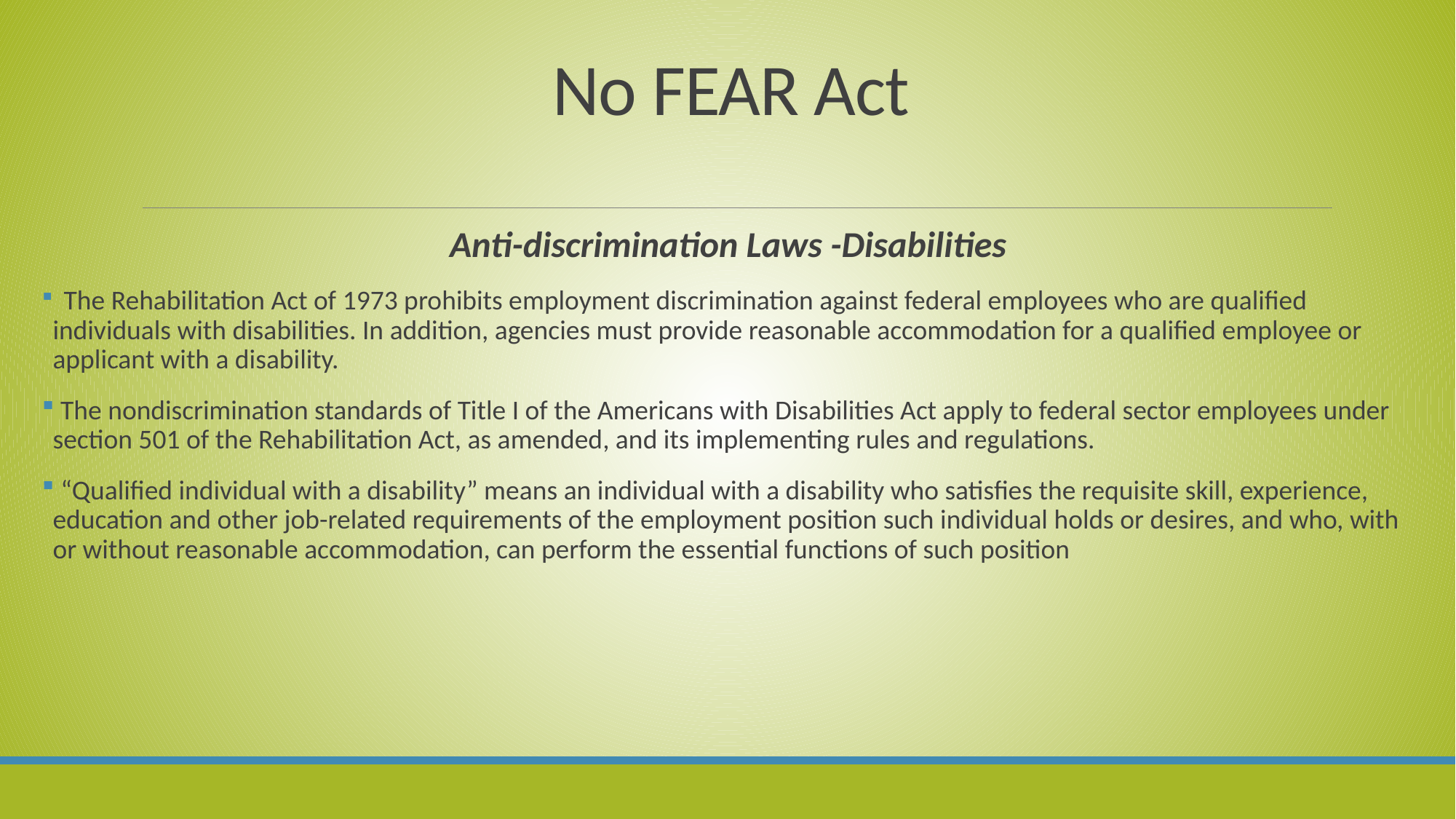

# No FEAR Act
Anti-discrimination Laws -Disabilities
  The Rehabilitation Act of 1973 prohibits employment discrimination against federal employees who are qualified individuals with disabilities. In addition, agencies must provide reasonable accommodation for a qualified employee or applicant with a disability.
 The nondiscrimination standards of Title I of the Americans with Disabilities Act apply to federal sector employees under section 501 of the Rehabilitation Act, as amended, and its implementing rules and regulations.
 “Qualified individual with a disability” means an individual with a disability who satisfies the requisite skill, experience, education and other job-related requirements of the employment position such individual holds or desires, and who, with or without reasonable accommodation, can perform the essential functions of such position